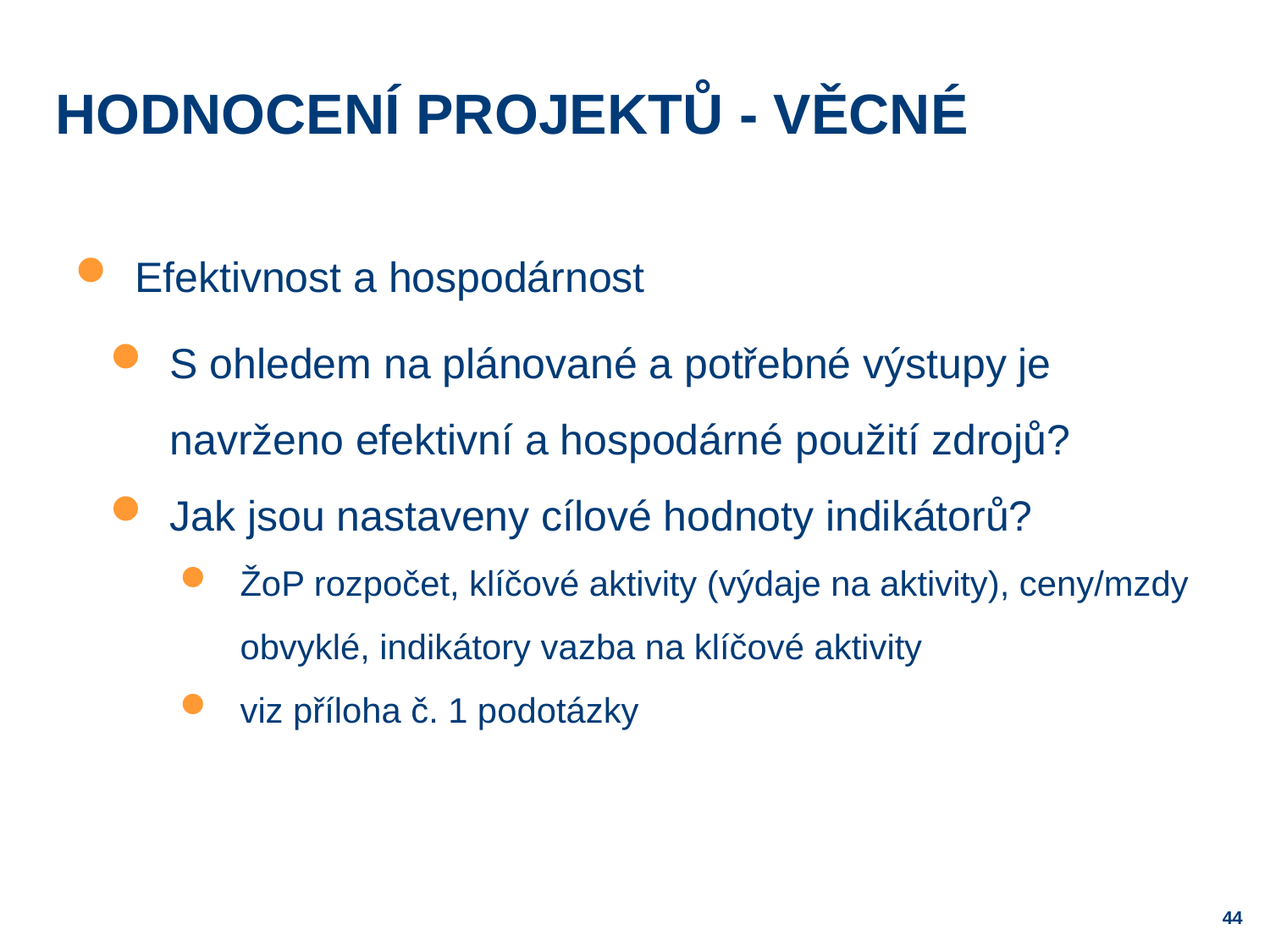

# Hodnocení projektů - věcné
Efektivnost a hospodárnost
S ohledem na plánované a potřebné výstupy je navrženo efektivní a hospodárné použití zdrojů?
Jak jsou nastaveny cílové hodnoty indikátorů?
ŽoP rozpočet, klíčové aktivity (výdaje na aktivity), ceny/mzdy obvyklé, indikátory vazba na klíčové aktivity
viz příloha č. 1 podotázky

44